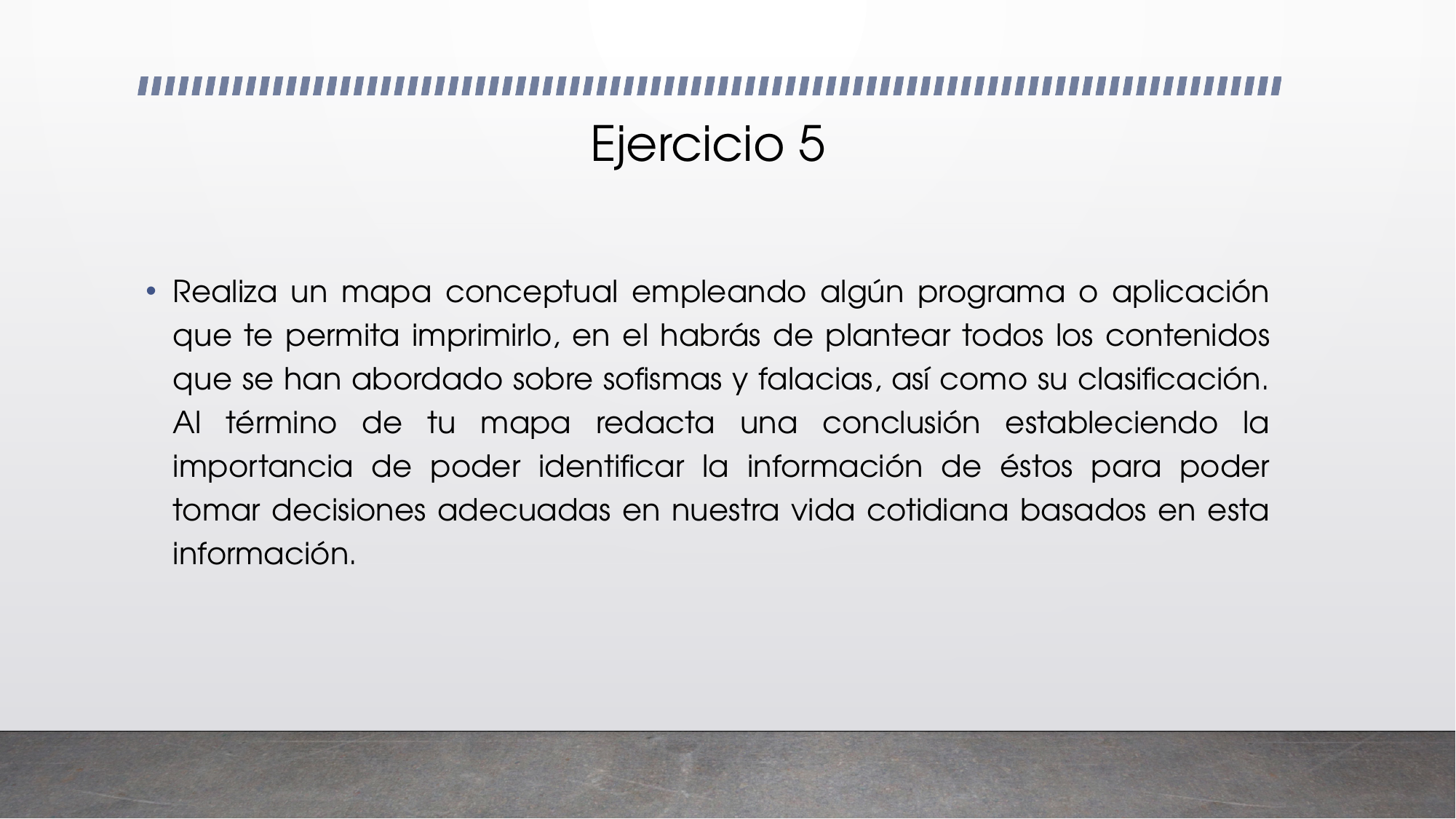

# Ejercicio 5
Realiza un mapa conceptual empleando algún programa o aplicación que te permita imprimirlo, en el habrás de plantear todos los contenidos que se han abordado sobre sofismas y falacias, así como su clasificación. Al término de tu mapa redacta una conclusión estableciendo la importancia de poder identificar la información de éstos para poder tomar decisiones adecuadas en nuestra vida cotidiana basados en esta información.